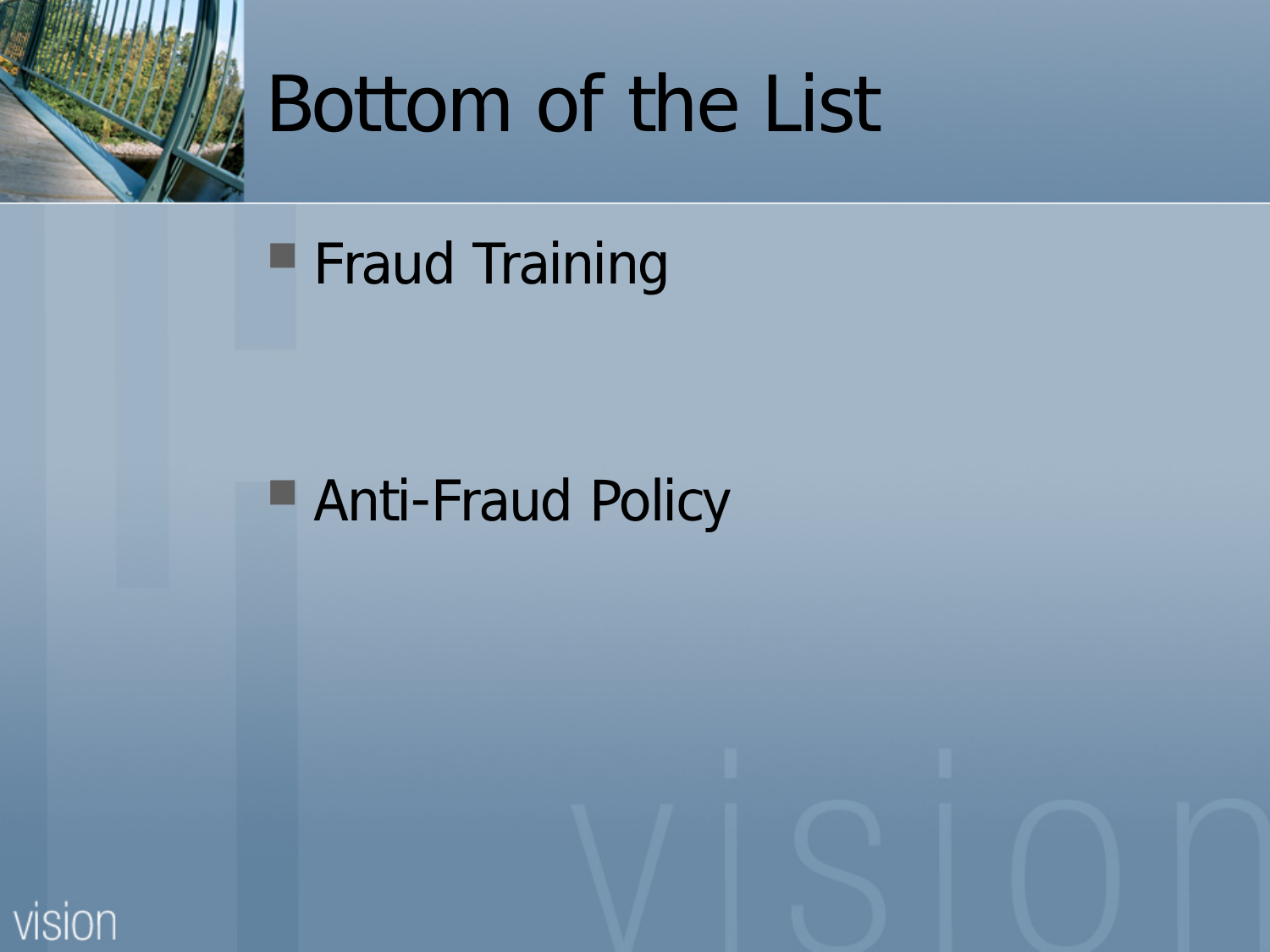

# Bottom of the List
Fraud Training

Anti-Fraud Policy